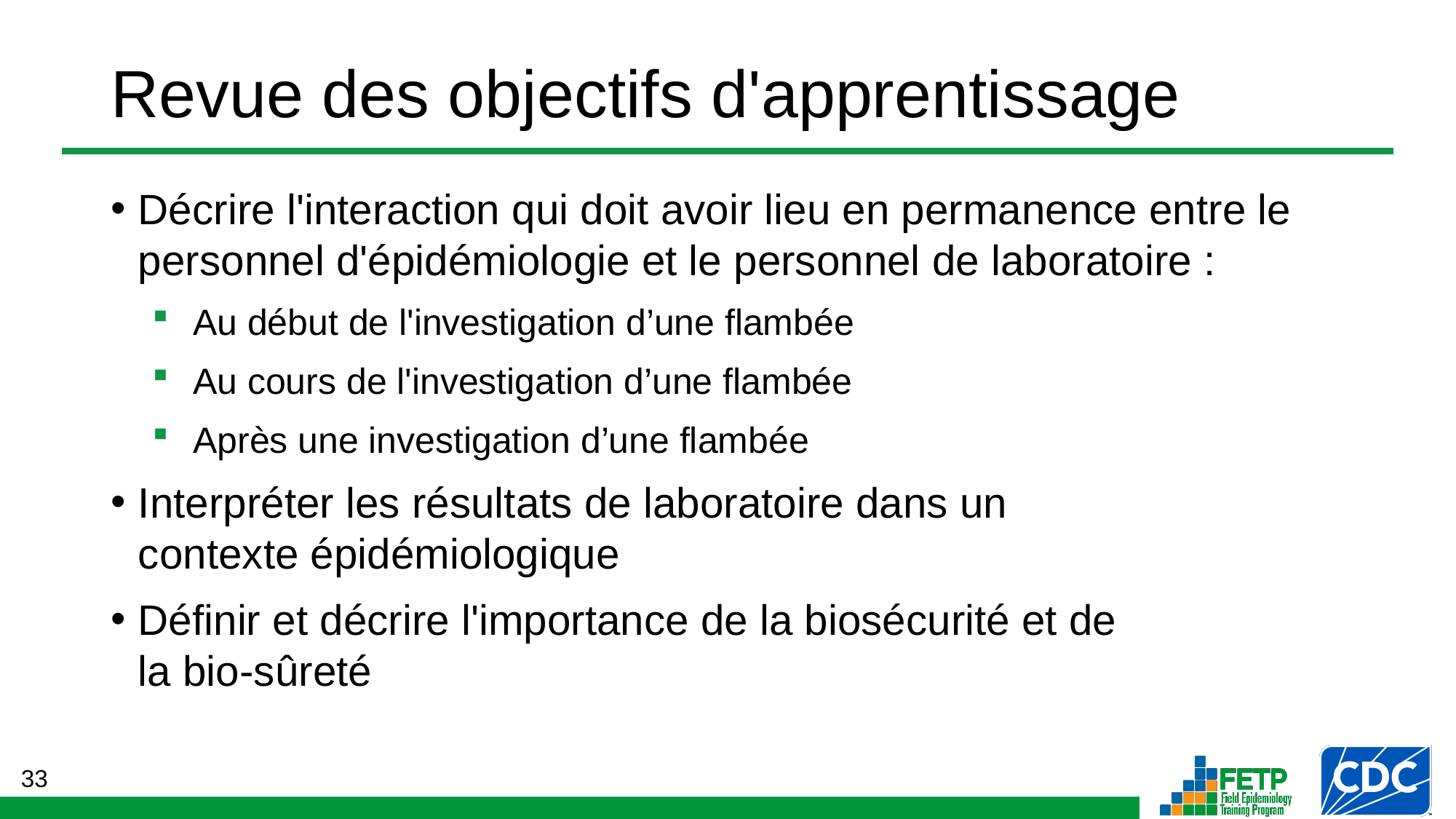

# Revue des objectifs d'apprentissage
Décrire l'interaction qui doit avoir lieu en permanence entre le personnel d'épidémiologie et le personnel de laboratoire :
Au début de l'investigation d’une flambée
Au cours de l'investigation d’une flambée
Après une investigation d’une flambée
Interpréter les résultats de laboratoire dans un
contexte épidémiologique
Définir et décrire l'importance de la biosécurité et de
la bio-sûreté